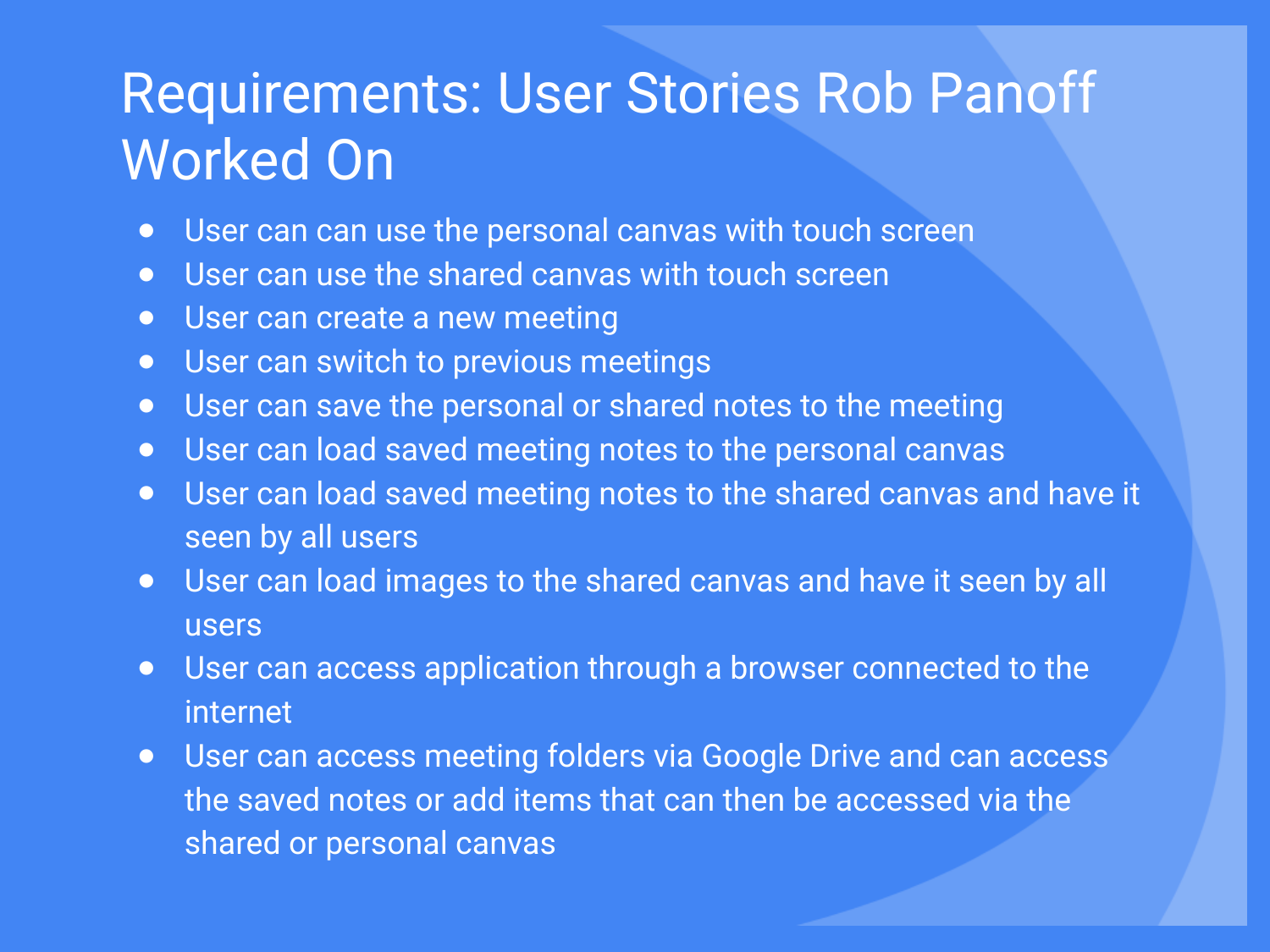

# Requirements: User Stories Rob Panoff Worked On
User can can use the personal canvas with touch screen
User can use the shared canvas with touch screen
User can create a new meeting
User can switch to previous meetings
User can save the personal or shared notes to the meeting
User can load saved meeting notes to the personal canvas
User can load saved meeting notes to the shared canvas and have it seen by all users
User can load images to the shared canvas and have it seen by all users
User can access application through a browser connected to the internet
User can access meeting folders via Google Drive and can access the saved notes or add items that can then be accessed via the shared or personal canvas